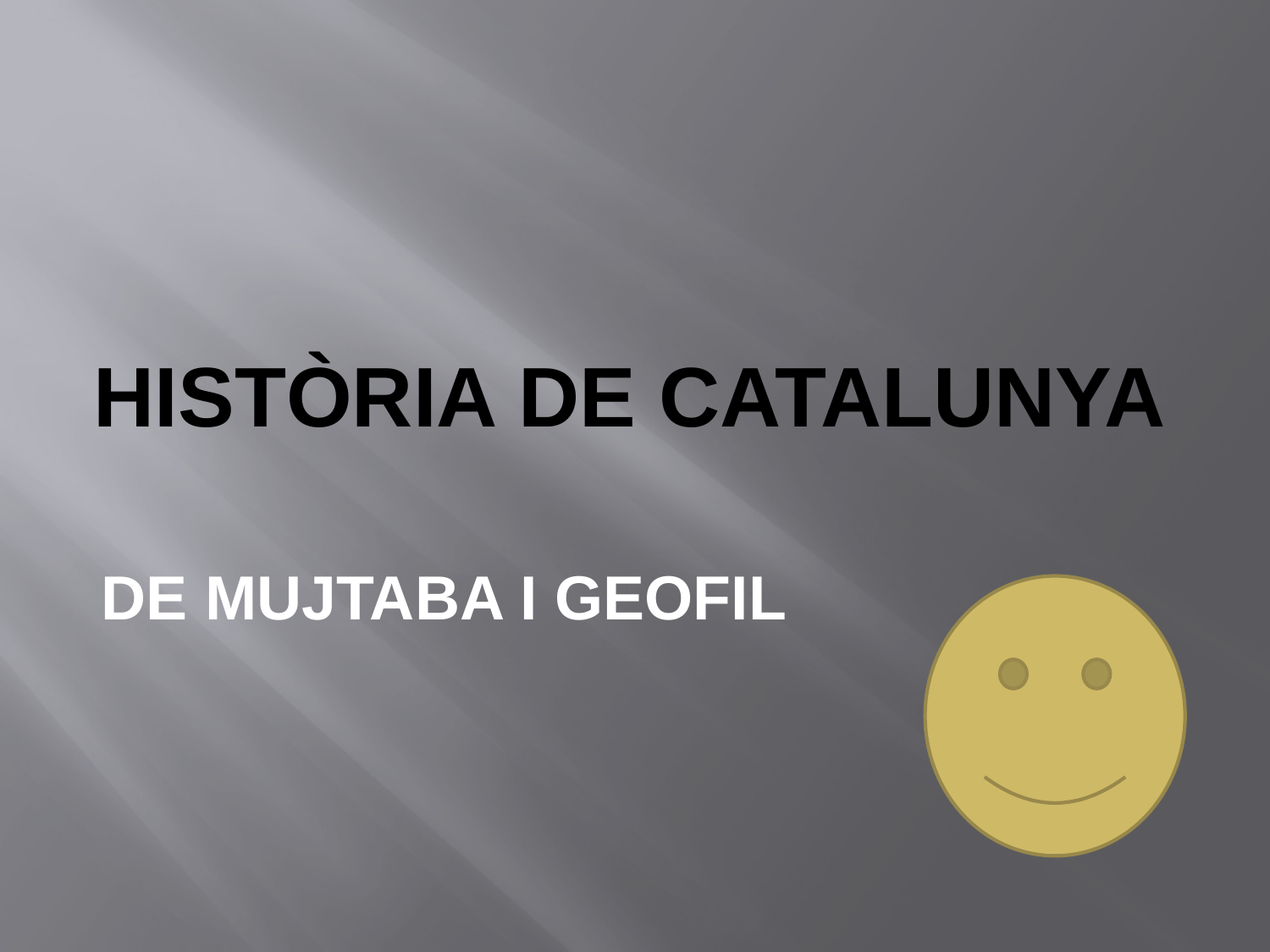

# HISTÒRIA DE CATALUNYA

DE MUJTABA I GEOFIL